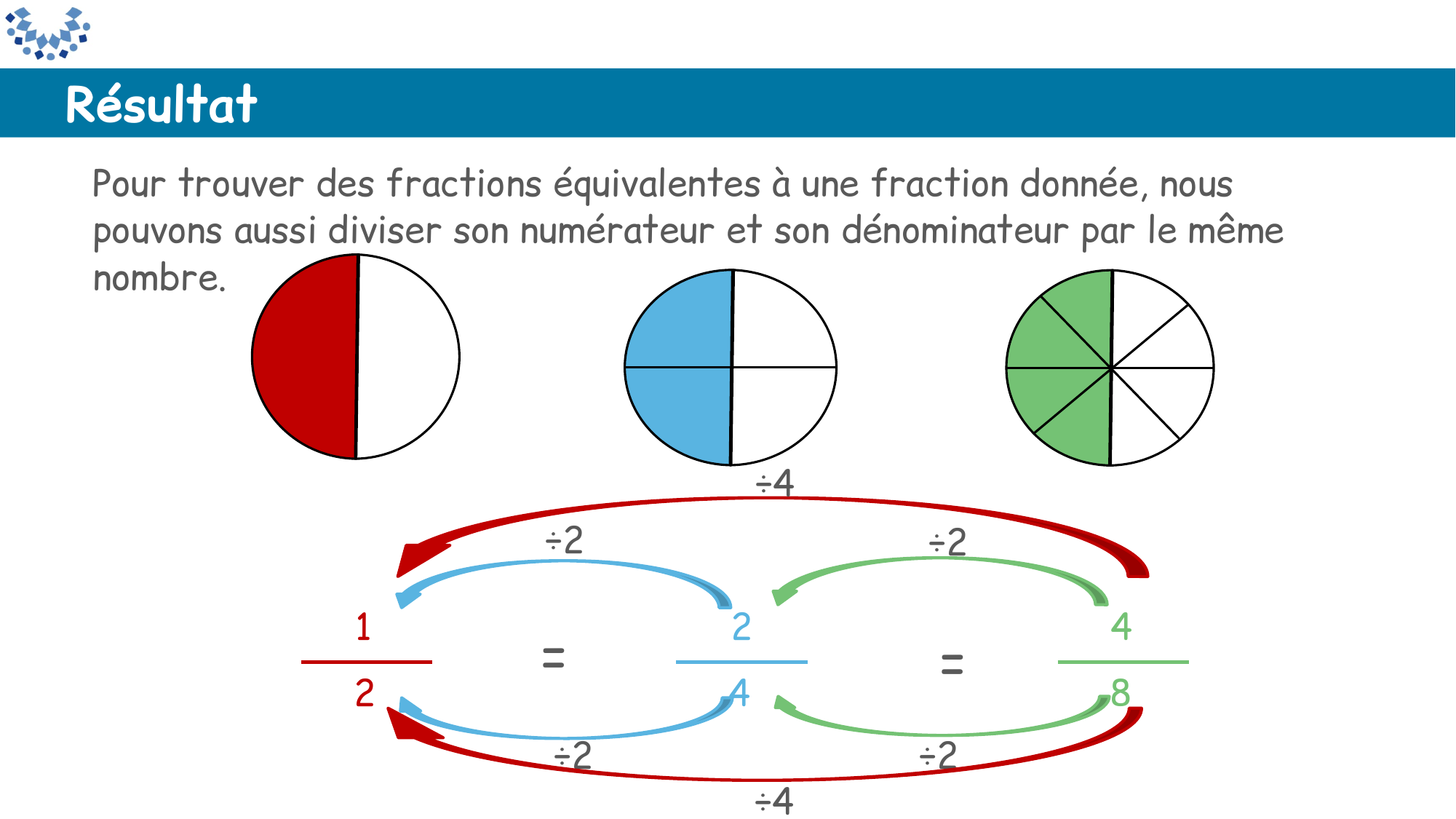

Résultat
Pour trouver des fractions équivalentes à une fraction donnée, nous pouvons aussi diviser son numérateur et son dénominateur par le même nombre.

÷4

÷2
÷2

1
2
2
4
4
8
=
=

÷2
÷2
÷4